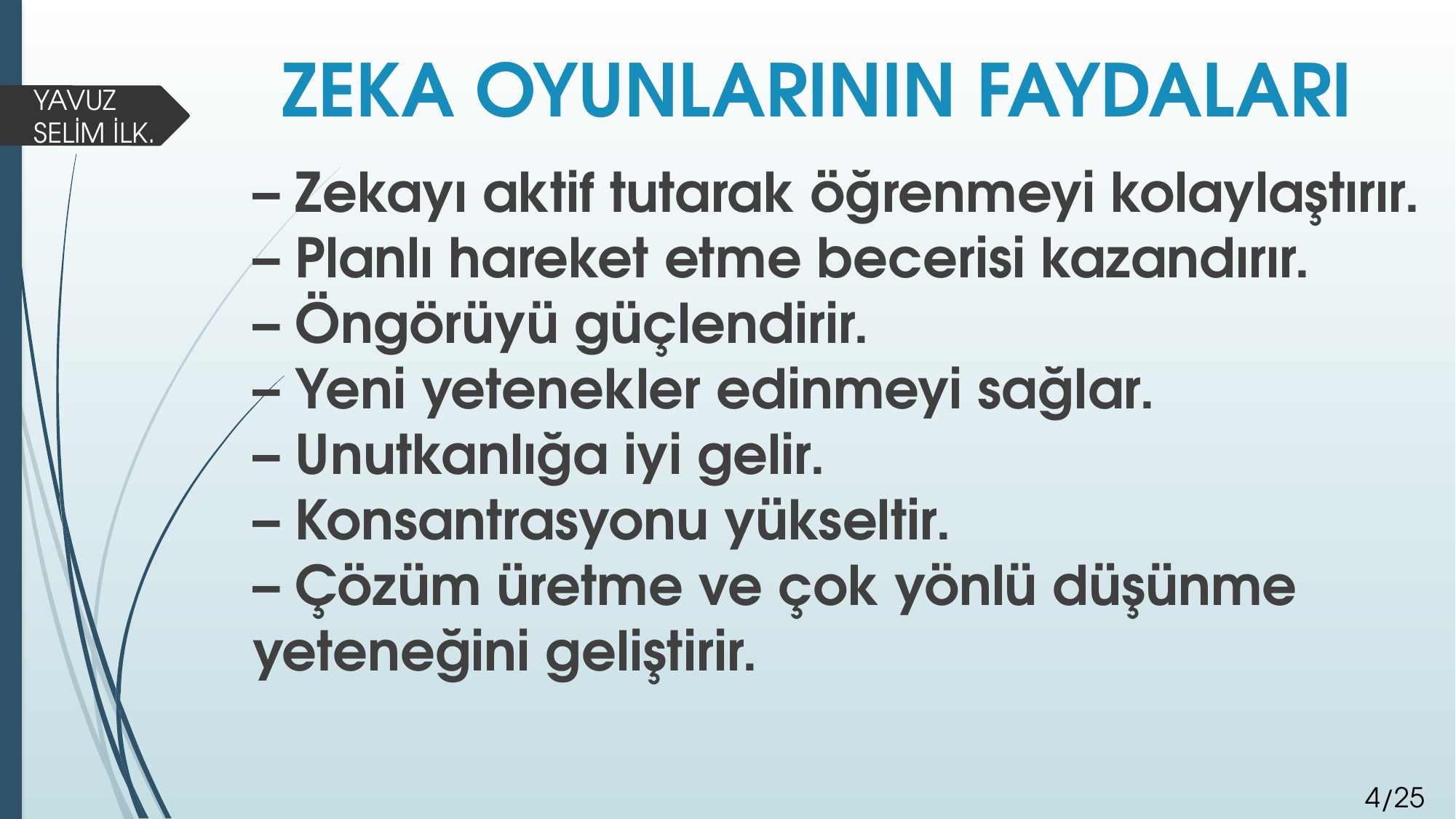

# ZEKA OYUNLARININ FAYDALARI
YAVUZ
SELİM İLK.
– Zekayı aktif tutarak öğrenmeyi kolaylaştırır.
– Planlı hareket etme becerisi kazandırır.
– Öngörüyü güçlendirir.
– Yeni yetenekler edinmeyi sağlar.
– Unutkanlığa iyi gelir.
– Konsantrasyonu yükseltir.
– Çözüm üretme ve çok yönlü düşünme yeteneğini geliştirir.

4/25